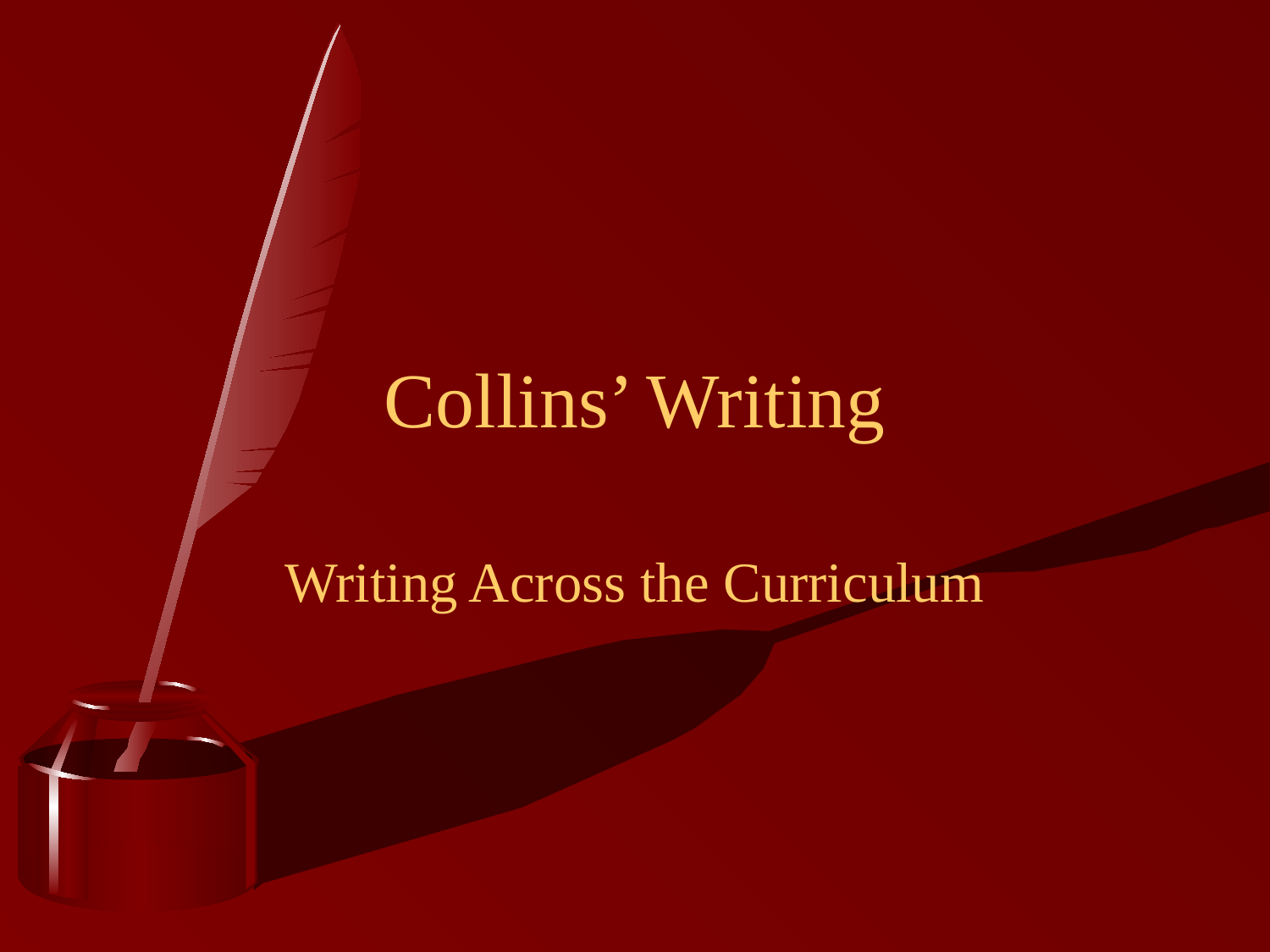

# Collins’ Writing
Writing Across the Curriculum